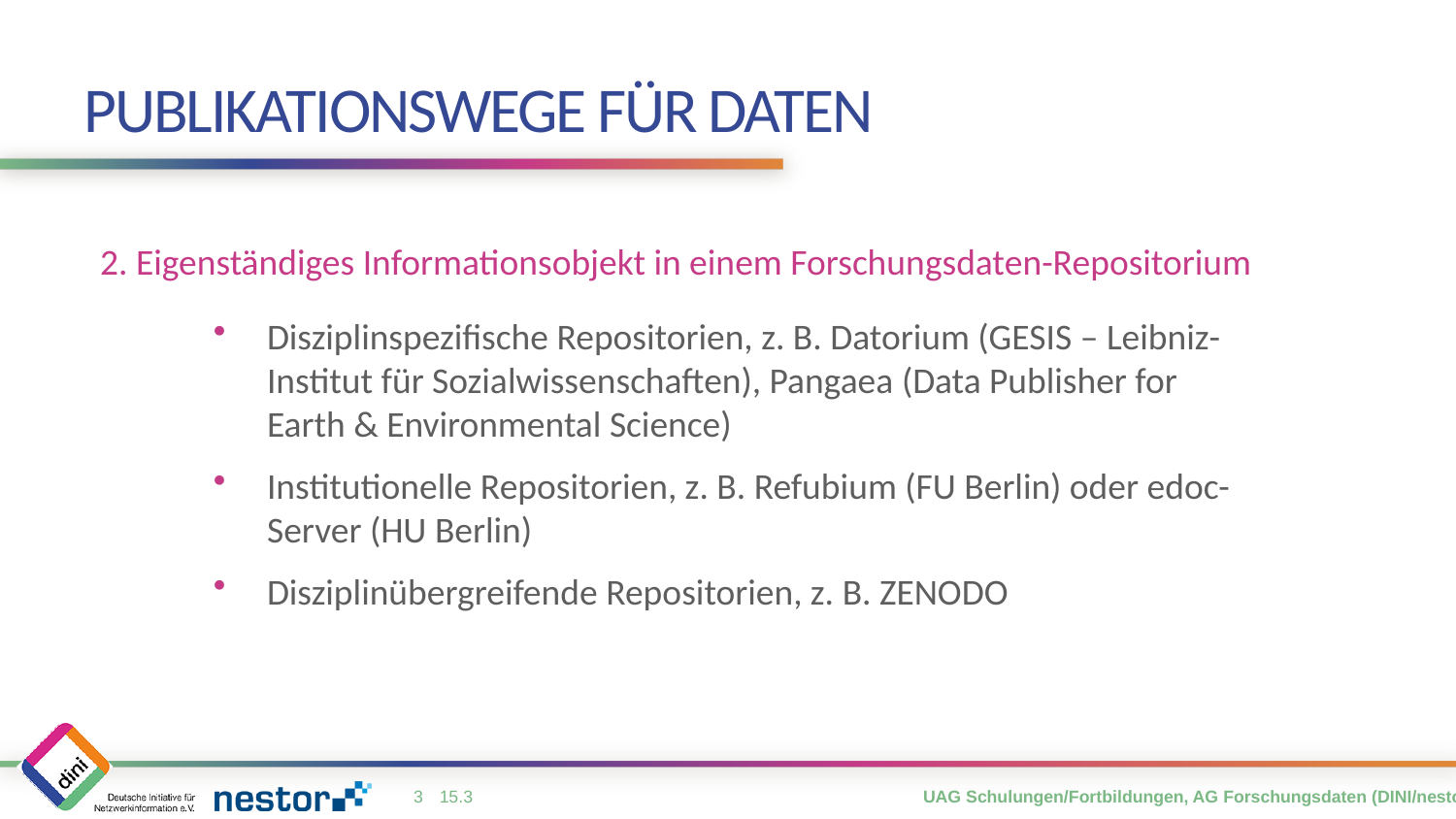

# Publikationswege für Daten
2. Eigenständiges Informationsobjekt in einem Forschungsdaten-Repositorium
Disziplinspezifische Repositorien, z. B. Datorium (GESIS – Leibniz-Institut für Sozialwissenschaften), Pangaea (Data Publisher for Earth & Environmental Science)
Institutionelle Repositorien, z. B. Refubium (FU Berlin) oder edoc-Server (HU Berlin)
Disziplinübergreifende Repositorien, z. B. ZENODO

3
15.3